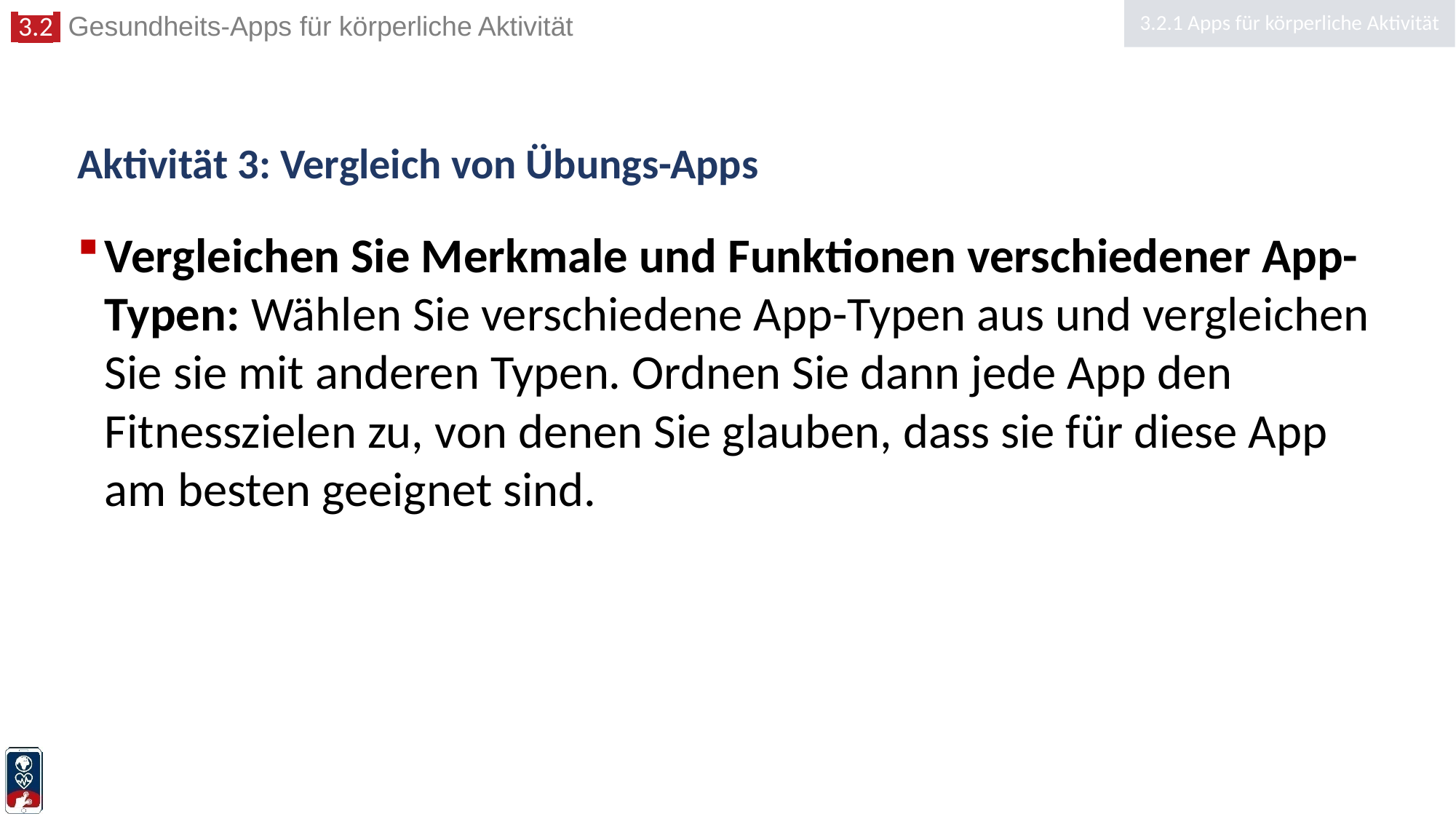

3.2.1 Apps für körperliche Aktivität
# Aktivität 3: Vergleich von Übungs-Apps
Vergleichen Sie Merkmale und Funktionen verschiedener App-Typen: Wählen Sie verschiedene App-Typen aus und vergleichen Sie sie mit anderen Typen. Ordnen Sie dann jede App den Fitnesszielen zu, von denen Sie glauben, dass sie für diese App am besten geeignet sind.